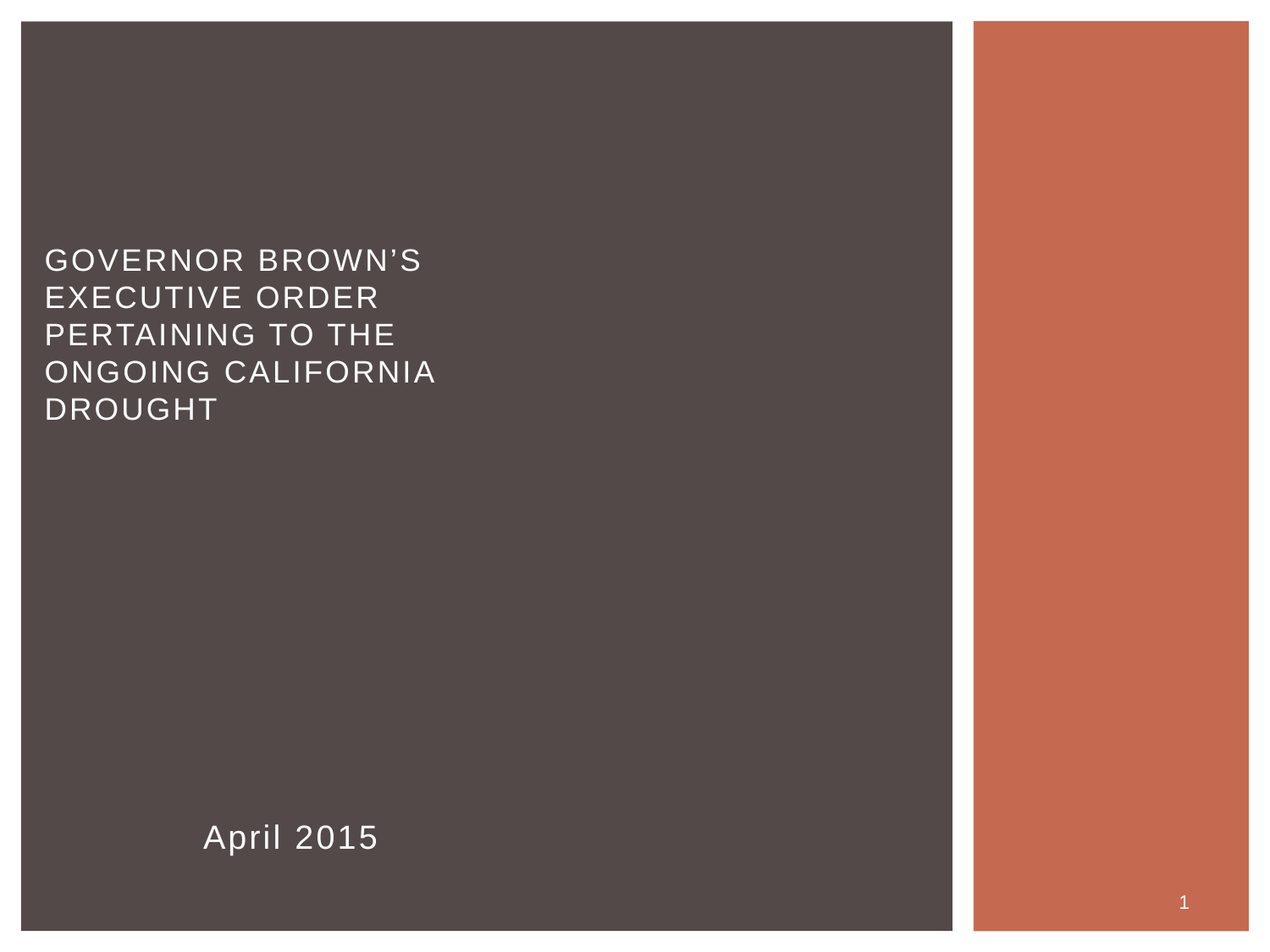

# Governor Brown’s Executive Order Pertaining to the ONGOING California Drought
April 2015
1